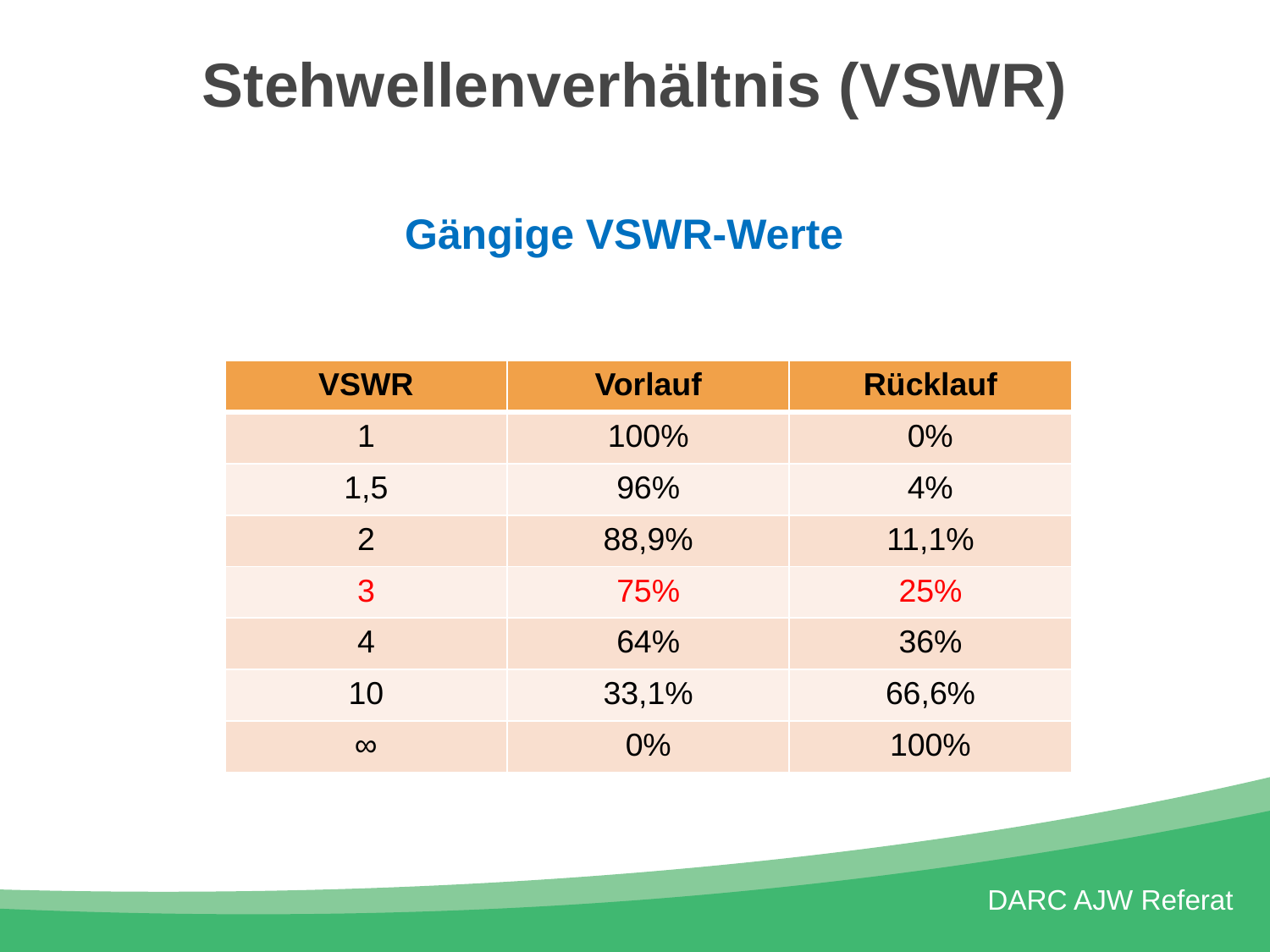

# Stehwellenverhältnis (VSWR)
Gängige VSWR-Werte

| VSWR | Vorlauf | Rücklauf |
| --- | --- | --- |
| 1 | 100% | 0% |
| 1,5 | 96% | 4% |
| 2 | 88,9% | 11,1% |
| 3 | 75% | 25% |
| 4 | 64% | 36% |
| 10 | 33,1% | 66,6% |
| ∞ | 0% | 100% |